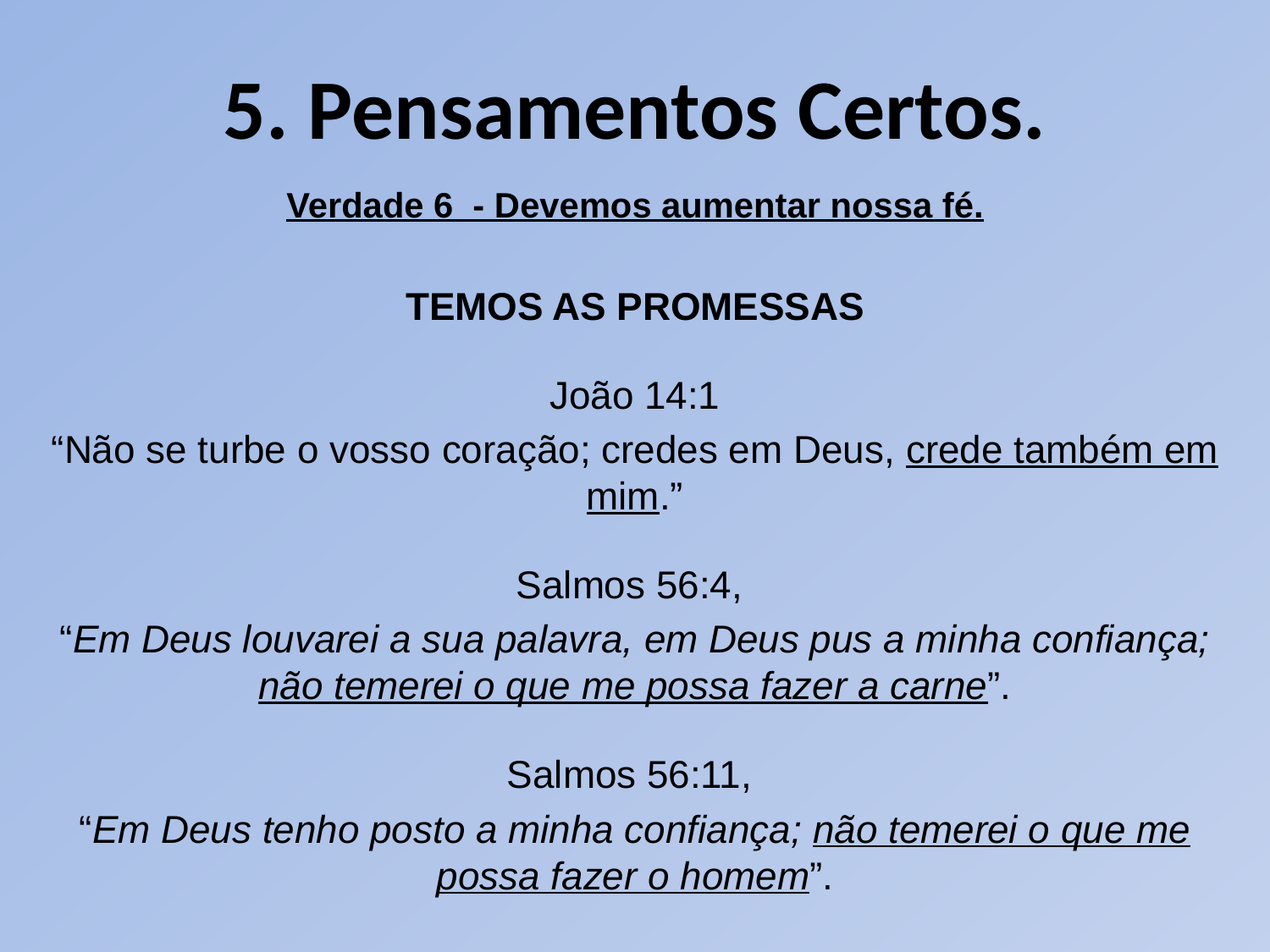

# 5. Pensamentos Certos.
Verdade 6  - Devemos aumentar nossa fé.

TEMOS AS PROMESSAS

João 14:1
“Não se turbe o vosso coração; credes em Deus, crede também em mim.”

Salmos 56:4,
“Em Deus louvarei a sua palavra, em Deus pus a minha confiança; não temerei o que me possa fazer a carne”.

Salmos 56:11,
“Em Deus tenho posto a minha confiança; não temerei o que me possa fazer o homem”.